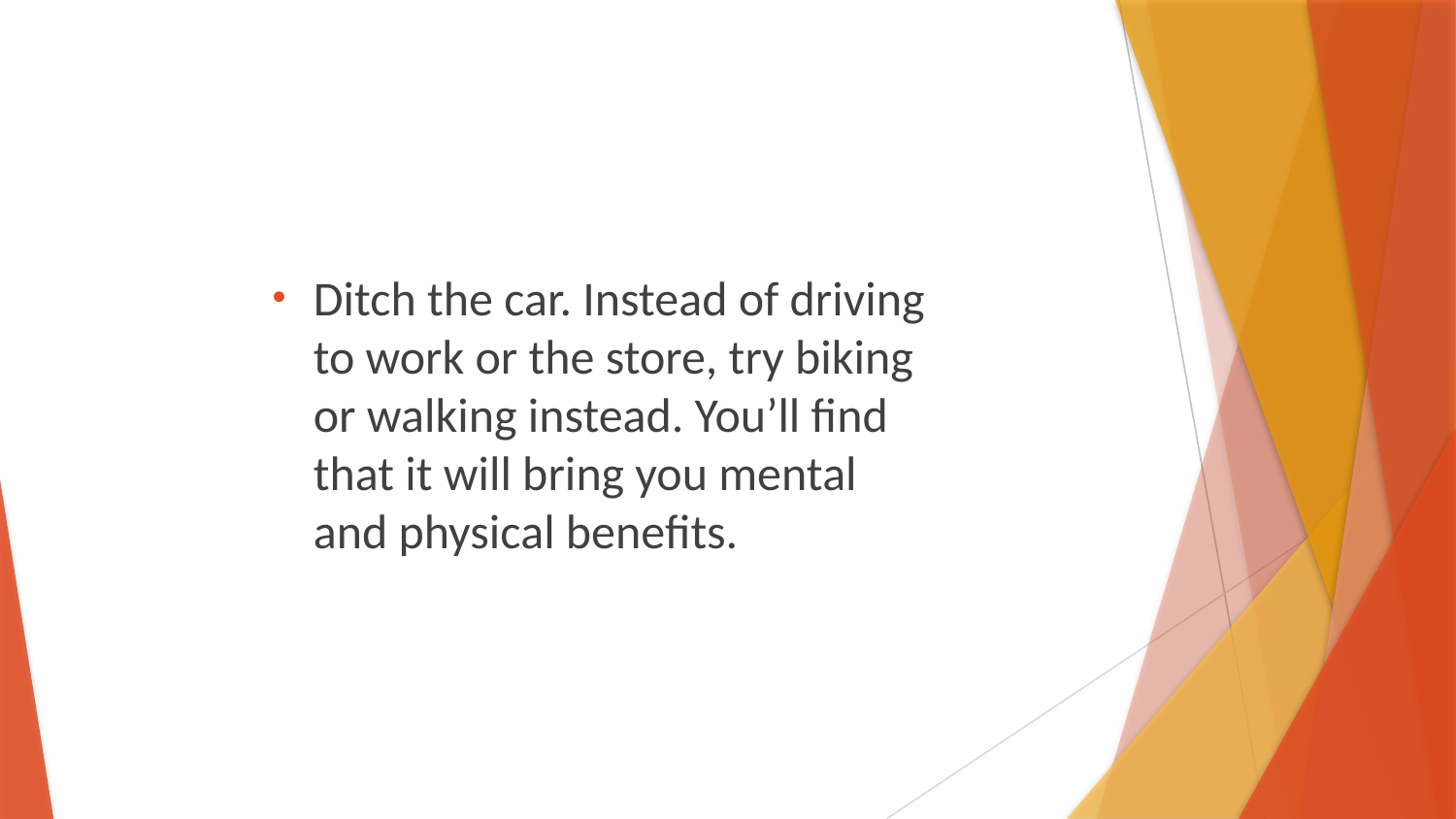

Ditch the car. Instead of driving to work or the store, try biking or walking instead. You’ll find that it will bring you mental and physical benefits.